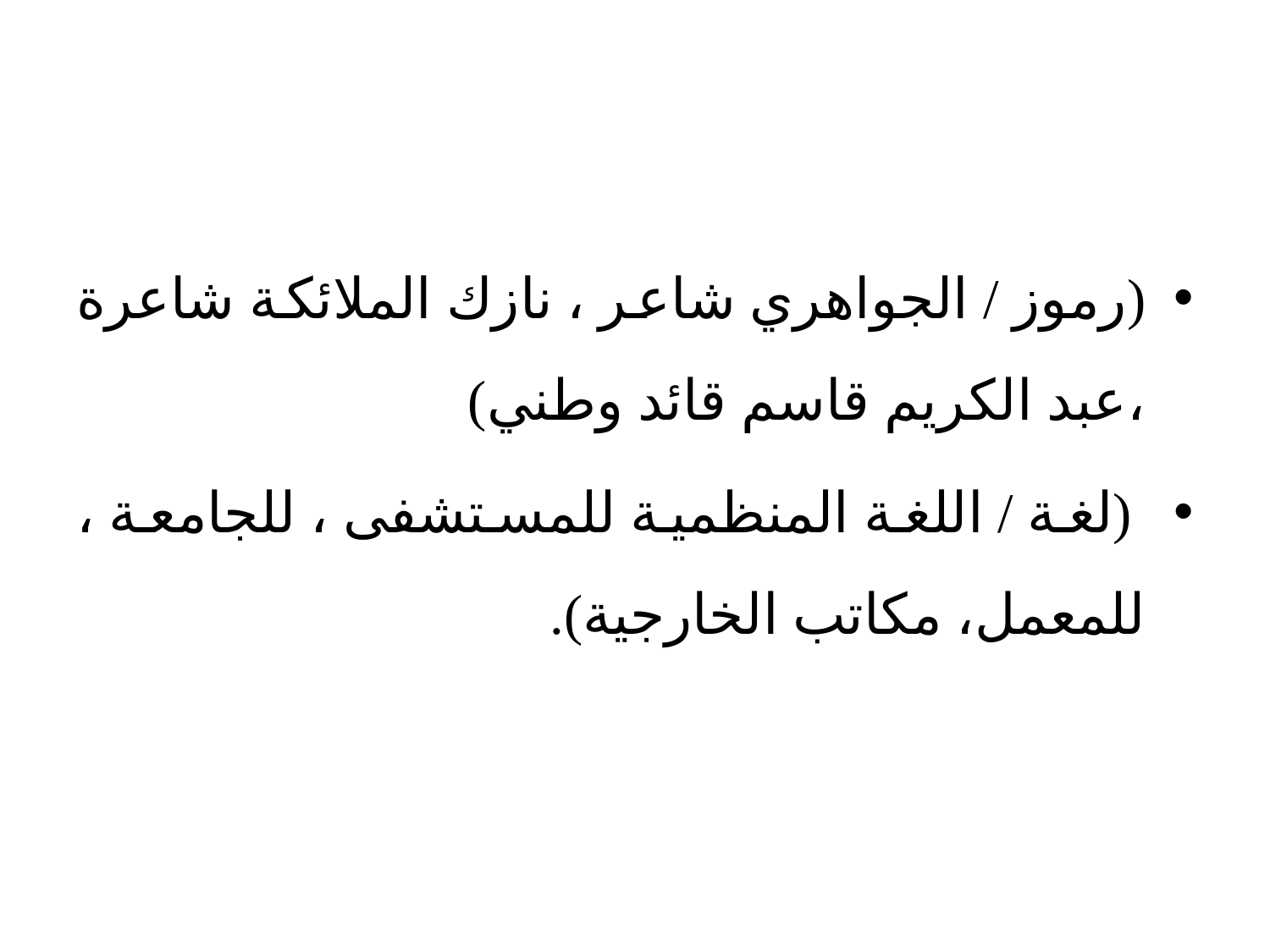

(رموز / الجواهري شاعر ، نازك الملائكة شاعرة ،عبد الكريم قاسم قائد وطني)
 (لغة / اللغة المنظمية للمستشفى ، للجامعة ، للمعمل، مكاتب الخارجية).